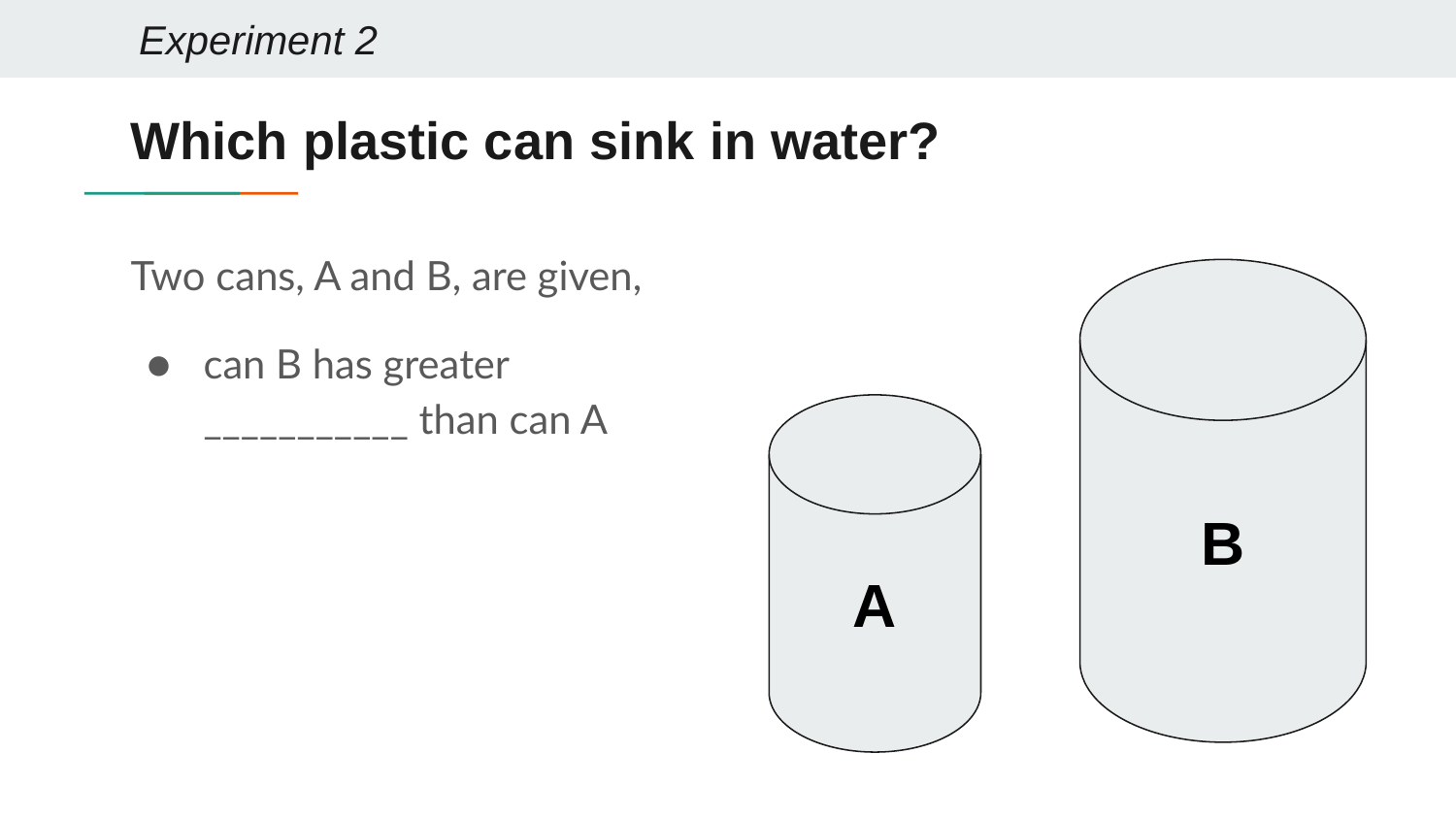

Experiment 2
# Which plastic can sink in water?
Two cans, A and B, are given,
can B has greater ___________ than can A
B
A